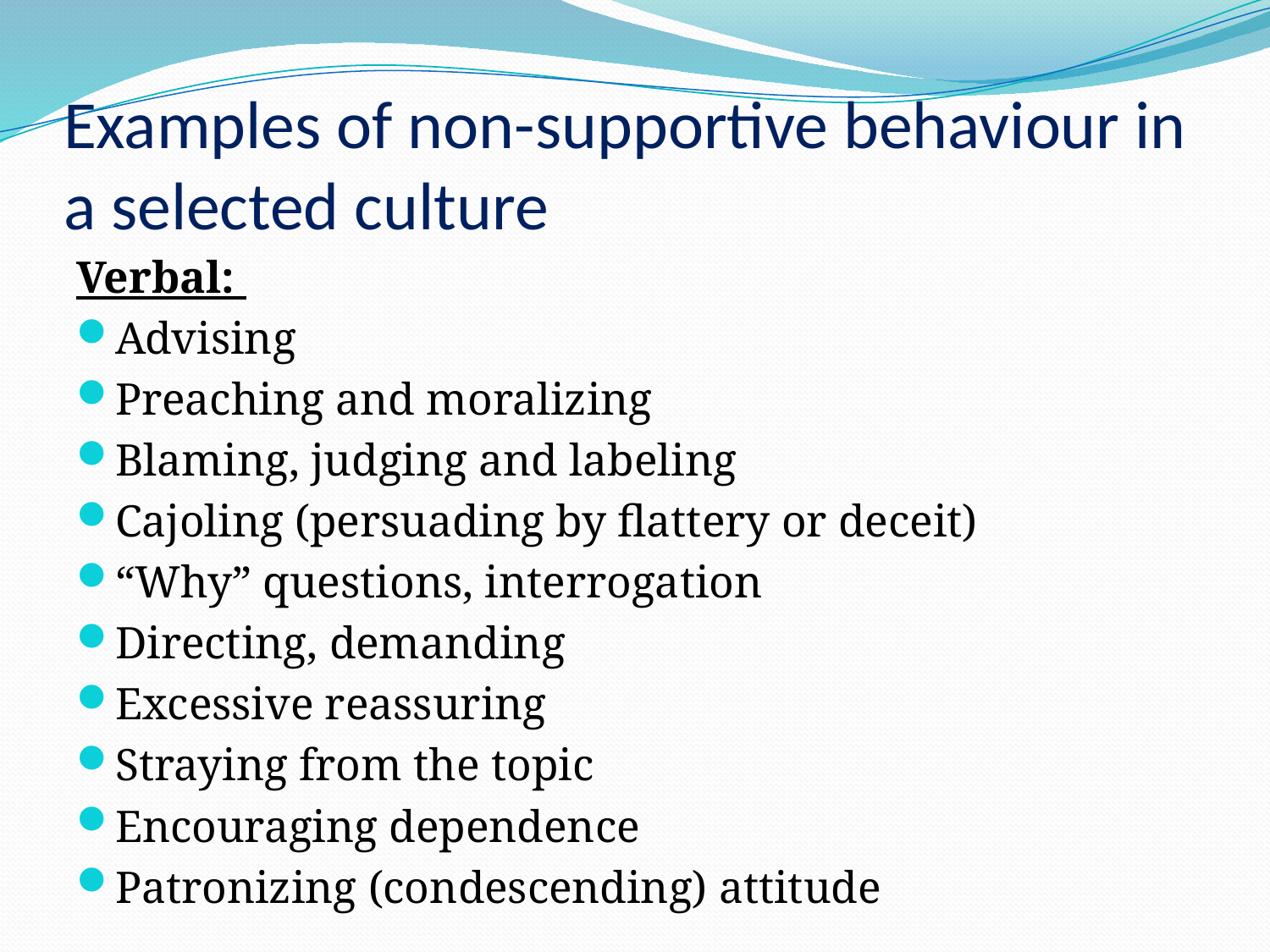

# Examples of non-supportive behaviour in a selected culture
Verbal:
Advising
Preaching and moralizing
Blaming, judging and labeling
Cajoling (persuading by flattery or deceit)
“Why” questions, interrogation
Directing, demanding
Excessive reassuring
Straying from the topic
Encouraging dependence
Patronizing (condescending) attitude